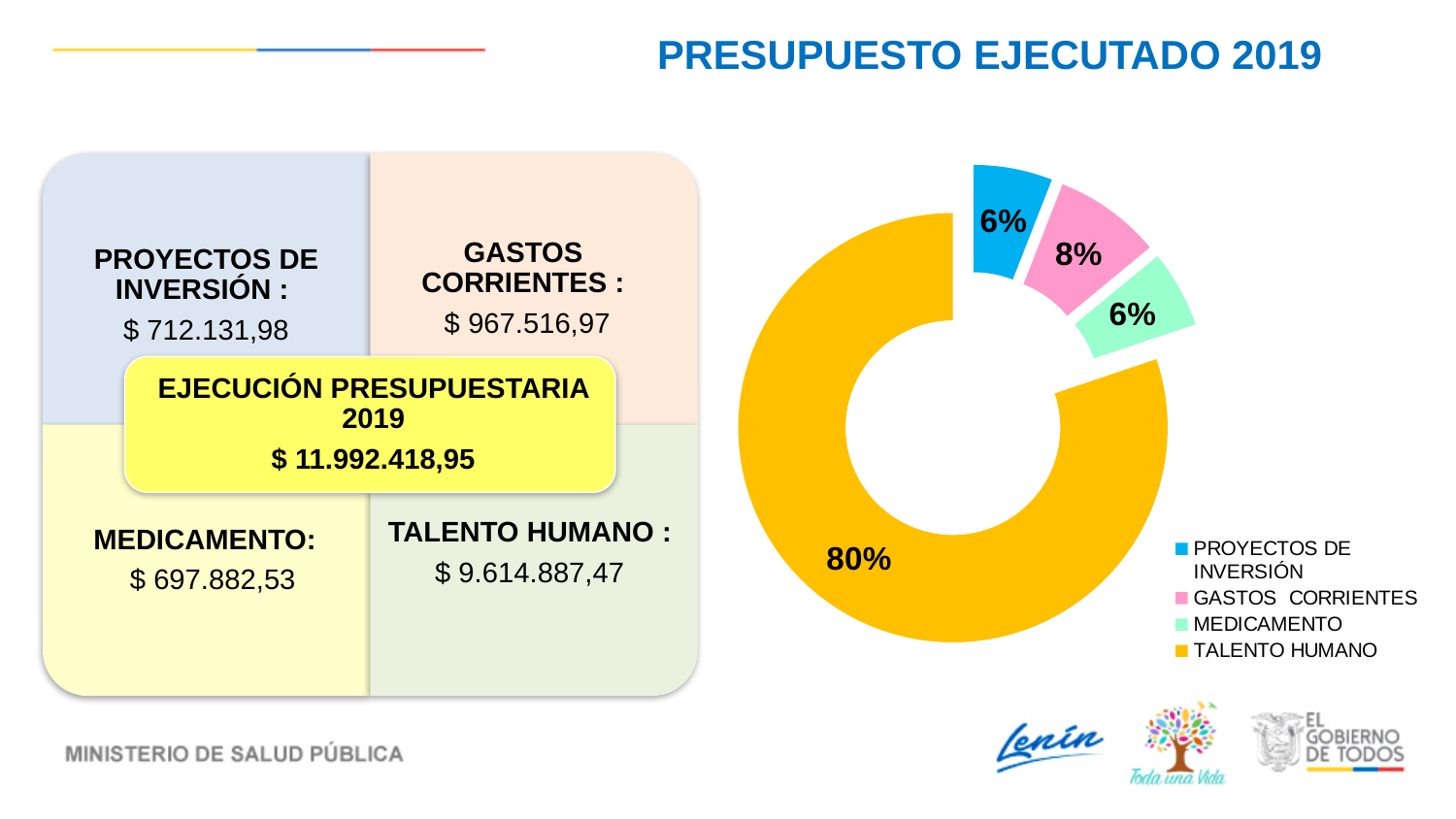

PRESUPUESTO EJECUTADO 2019
PROYECTOS DE INVERSIÓN :
$ 712.131,98
GASTOS  CORRIENTES :
$ 967.516,97
MEDICAMENTO:
$ 697.882,53
TALENTO HUMANO :
$ 9.614.887,47
EJECUCIÓN PRESUPUESTARIA 2019
$ 11.992.418,95

### Chart

| Category |  |
|---|---|
| PROYECTOS DE INVERSIÓN  | 712131.98 |
| GASTOS  CORRIENTES  | 967516.97 |
| MEDICAMENTO   | 697882.53 |
| TALENTO HUMANO    | 9614887.47 |